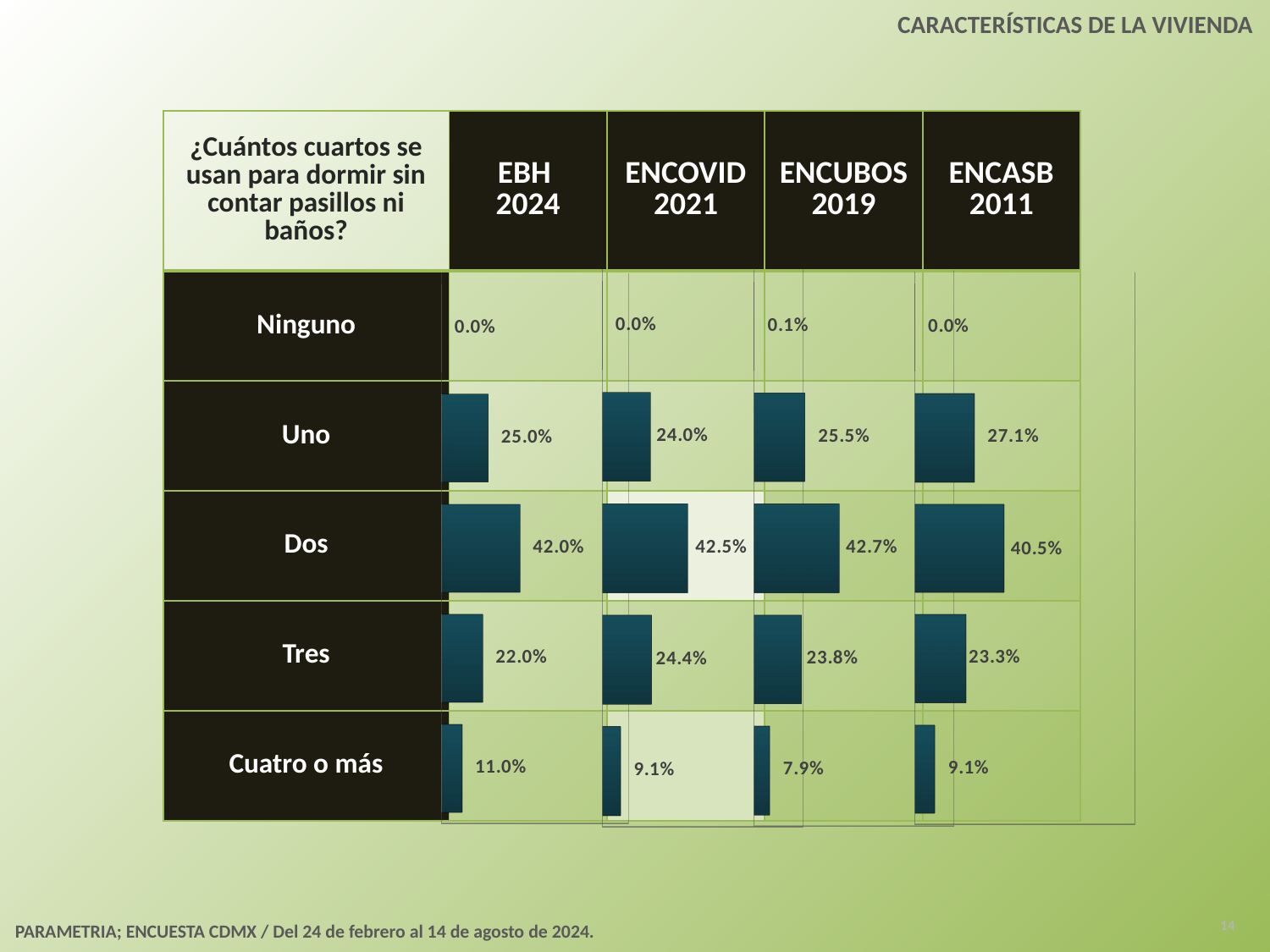

CARACTERÍSTICAS DE LA VIVIENDA
| ¿Cuántos cuartos se usan para dormir sin contar pasillos ni baños? | EBH 2024 | ENCOVID 2021 | ENCUBOS 2019 | ENCASB 2011 |
| --- | --- | --- | --- | --- |
| Ninguno |  |  |  |  |
| Uno |  |  |  |  |
| Dos |  |  |  |  |
| Tres |  |  |  |  |
| Cuatro o más |  |  |  |  |

[unsupported chart]

[unsupported chart]

[unsupported chart]

[unsupported chart]

14
PARAMETRIA; ENCUESTA CDMX / Del 24 de febrero al 14 de agosto de 2024.